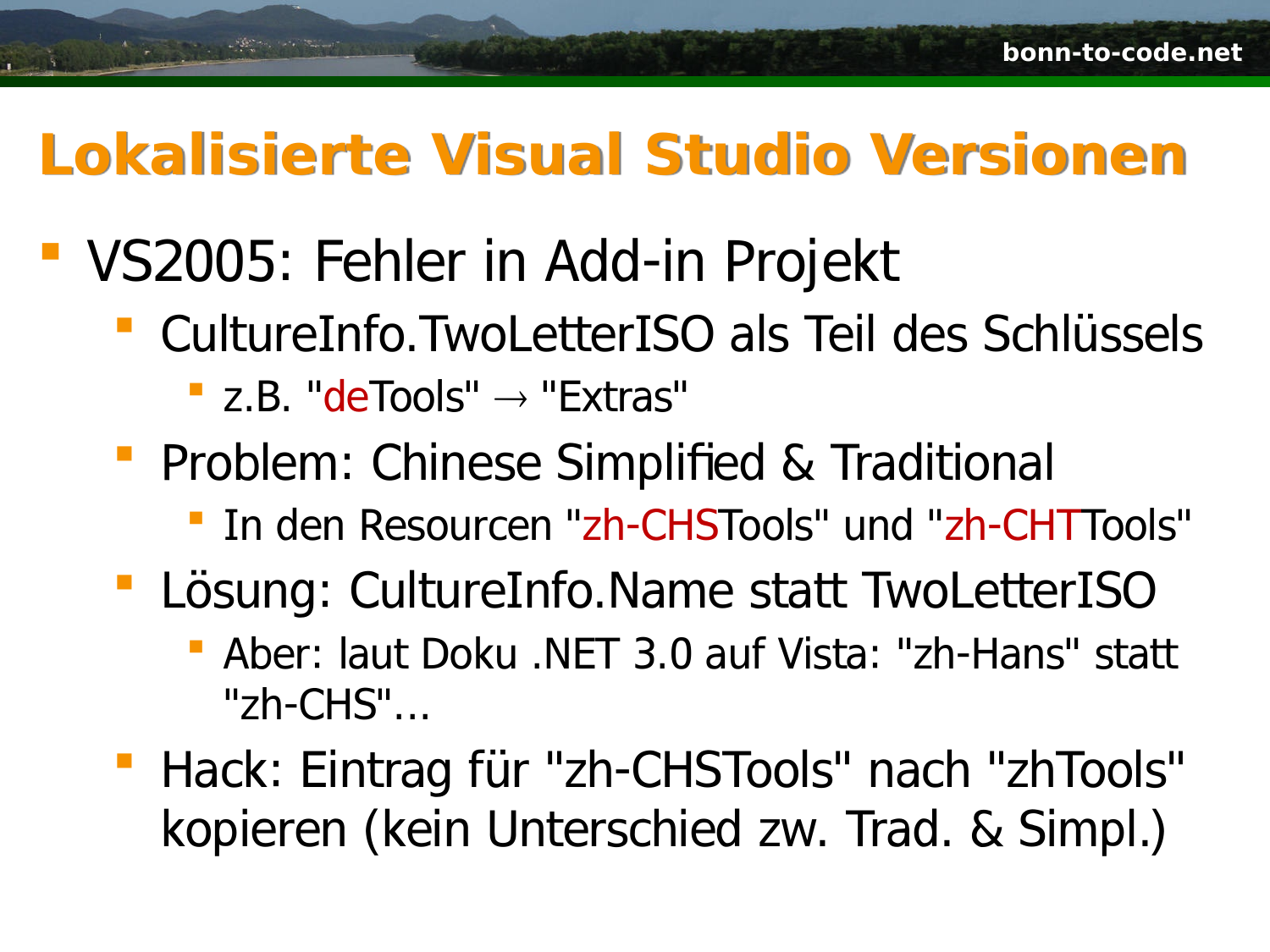

# Lokalisierte Visual Studio Versionen
VS2005: Fehler in Add-in Projekt
CultureInfo.TwoLetterISO als Teil des Schlüssels
z.B. "deTools" → "Extras"
Problem: Chinese Simplified & Traditional
In den Resourcen "zh-CHSTools" und "zh-CHTTools"
Lösung: CultureInfo.Name statt TwoLetterISO
Aber: laut Doku .NET 3.0 auf Vista: "zh-Hans" statt "zh-CHS"...
Hack: Eintrag für "zh-CHSTools" nach "zhTools" kopieren (kein Unterschied zw. Trad. & Simpl.)